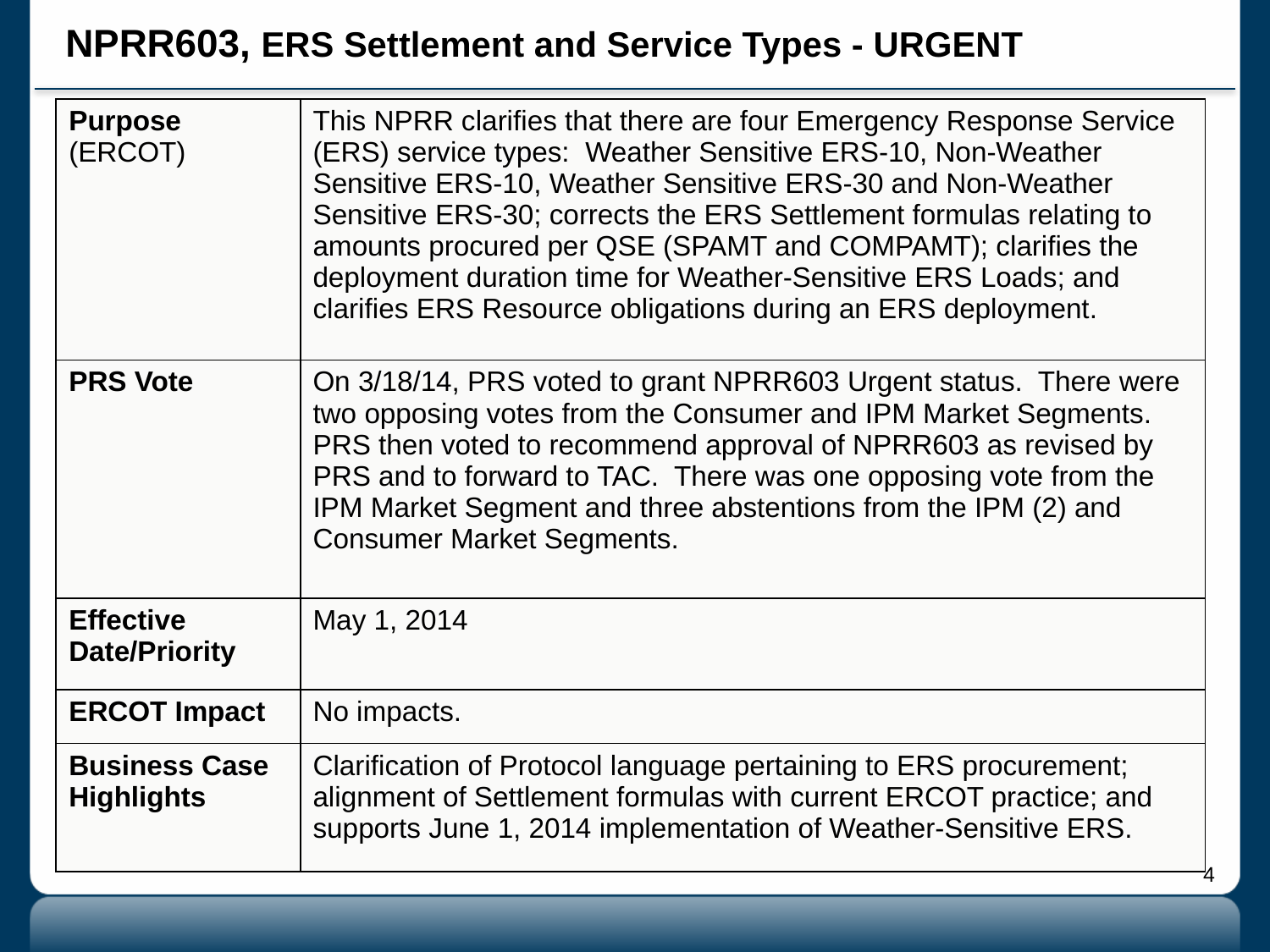

# NPRR603, ERS Settlement and Service Types - Urgent
| Purpose (ERCOT) | This NPRR clarifies that there are four Emergency Response Service (ERS) service types: Weather Sensitive ERS-10, Non-Weather Sensitive ERS-10, Weather Sensitive ERS-30 and Non-Weather Sensitive ERS-30; corrects the ERS Settlement formulas relating to amounts procured per QSE (SPAMT and COMPAMT); clarifies the deployment duration time for Weather-Sensitive ERS Loads; and clarifies ERS Resource obligations during an ERS deployment. |
| --- | --- |
| PRS Vote | On 3/18/14, PRS voted to grant NPRR603 Urgent status. There were two opposing votes from the Consumer and IPM Market Segments. PRS then voted to recommend approval of NPRR603 as revised by PRS and to forward to TAC. There was one opposing vote from the IPM Market Segment and three abstentions from the IPM (2) and Consumer Market Segments. |
| Effective Date/Priority | May 1, 2014 |
| ERCOT Impact | No impacts. |
| Business Case Highlights | Clarification of Protocol language pertaining to ERS procurement; alignment of Settlement formulas with current ERCOT practice; and supports June 1, 2014 implementation of Weather-Sensitive ERS. |